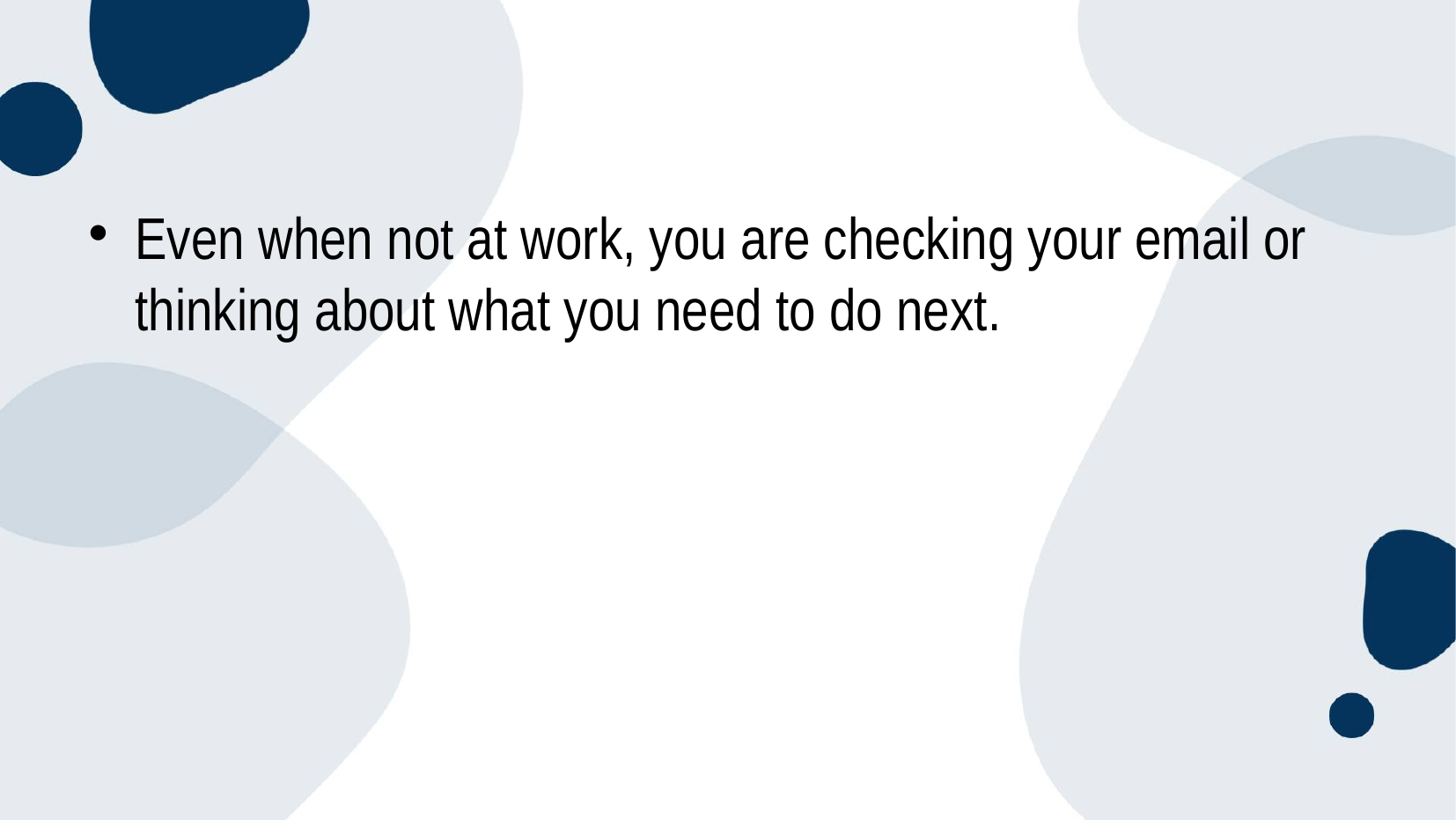

Even when not at work, you are checking your email or thinking about what you need to do next.